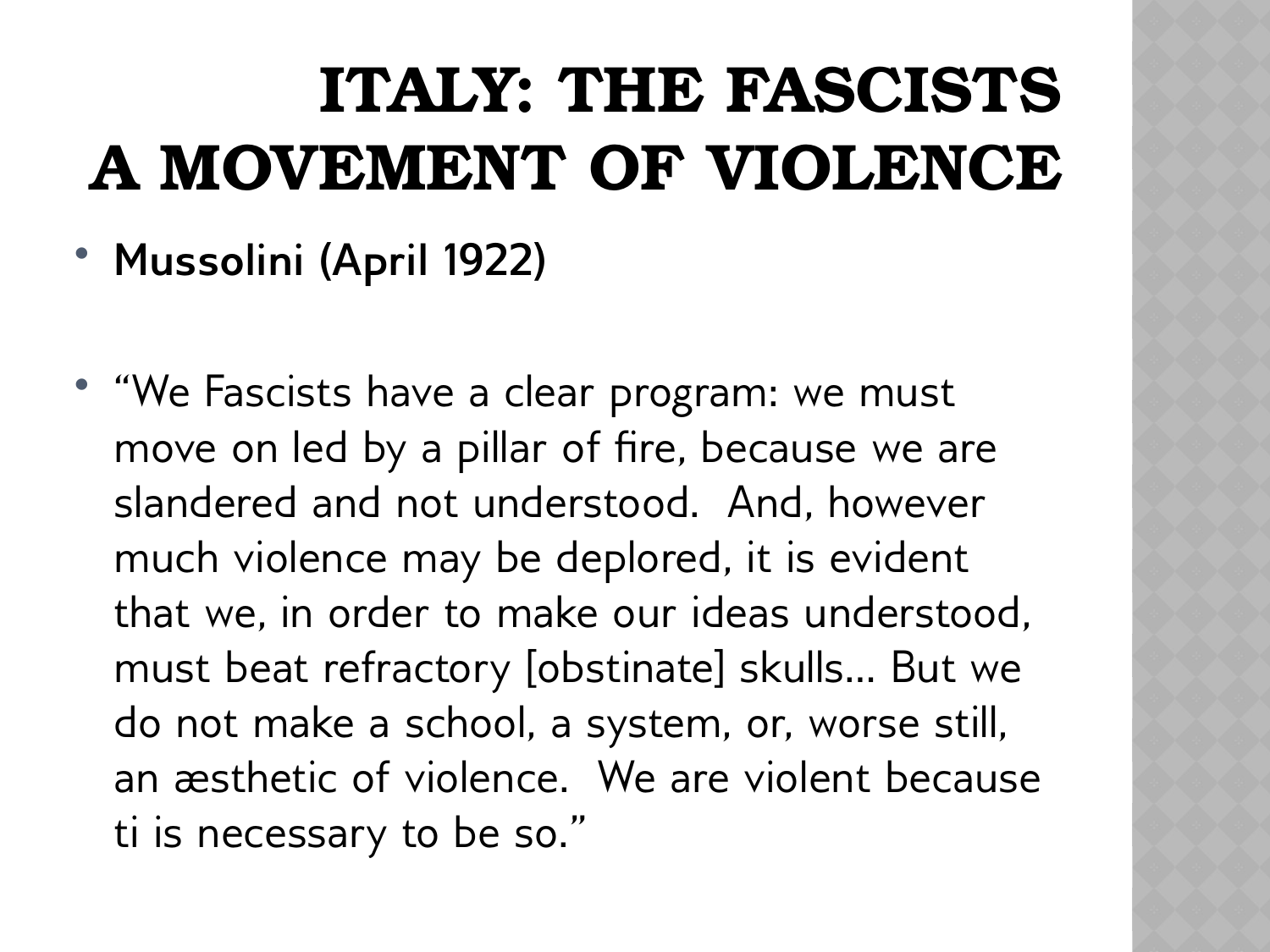

# Italy: the fascists a movement of violence
Mussolini (April 1922)

“We Fascists have a clear program: we must move on led by a pillar of fire, because we are slandered and not understood.  And, however much violence may be deplored, it is evident that we, in order to make our ideas understood, must beat refractory [obstinate] skulls… But we do not make a school, a system, or, worse still, an aesthetic of violence.  We are violent because ti is necessary to be so.”